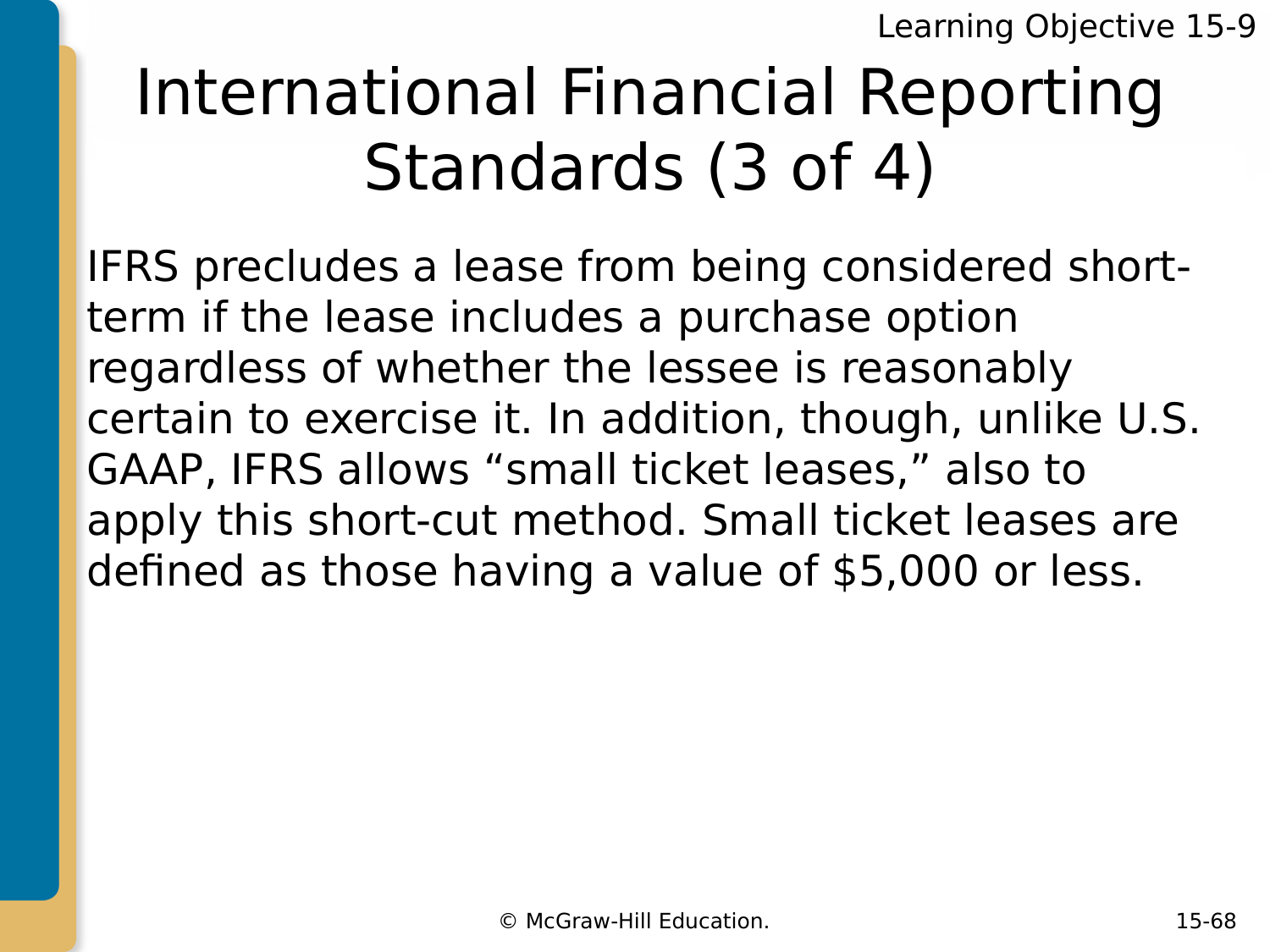

Learning Objective 15-9
# International Financial Reporting Standards (3 of 4)
IFRS precludes a lease from being considered short-term if the lease includes a purchase option regardless of whether the lessee is reasonably certain to exercise it. In addition, though, unlike U.S. GAAP, IFRS allows “small ticket leases,” also to apply this short-cut method. Small ticket leases are defined as those having a value of $5,000 or less.